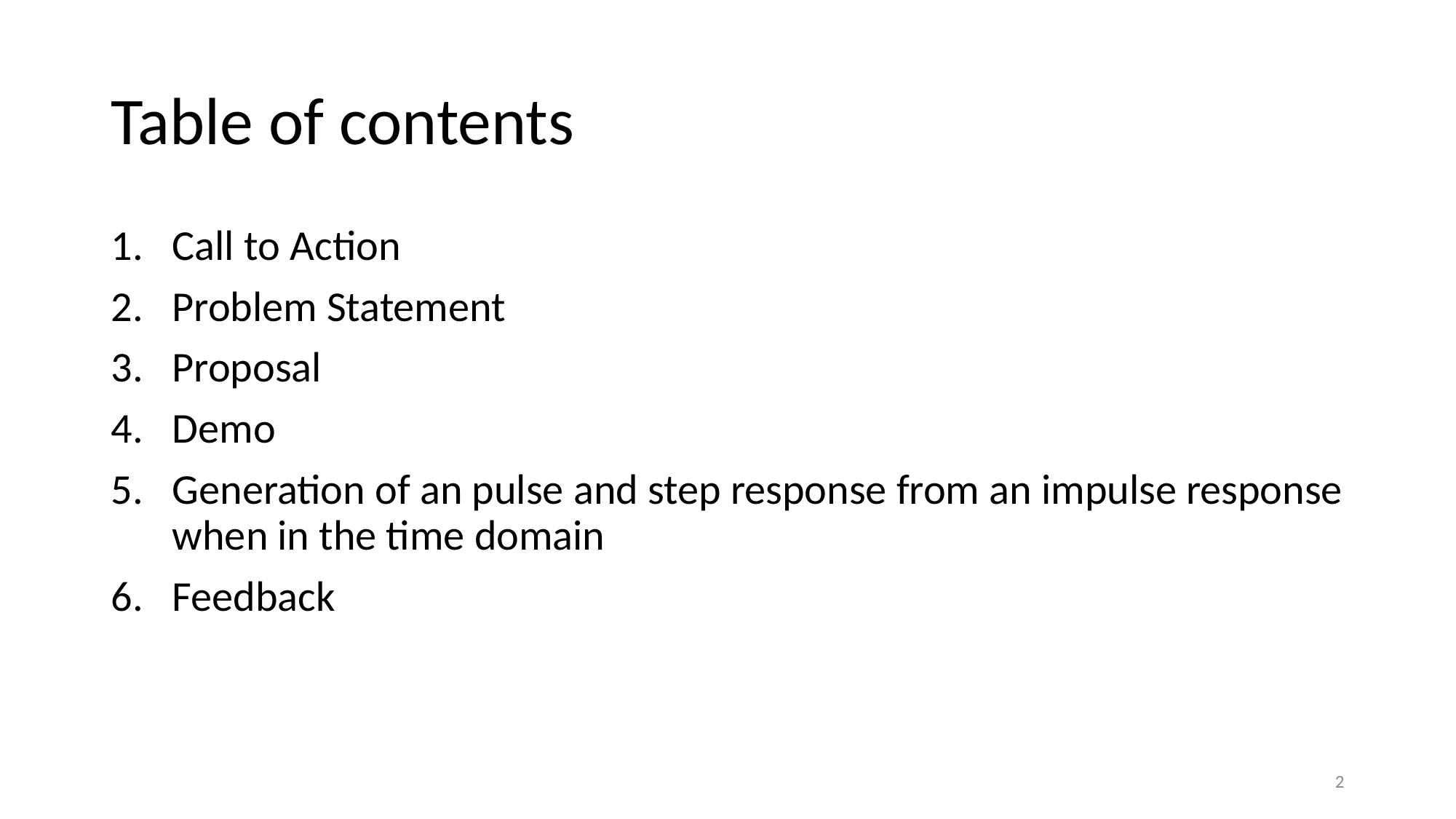

# Table of contents
Call to Action
Problem Statement
Proposal
Demo
Generation of an pulse and step response from an impulse response when in the time domain
Feedback
2